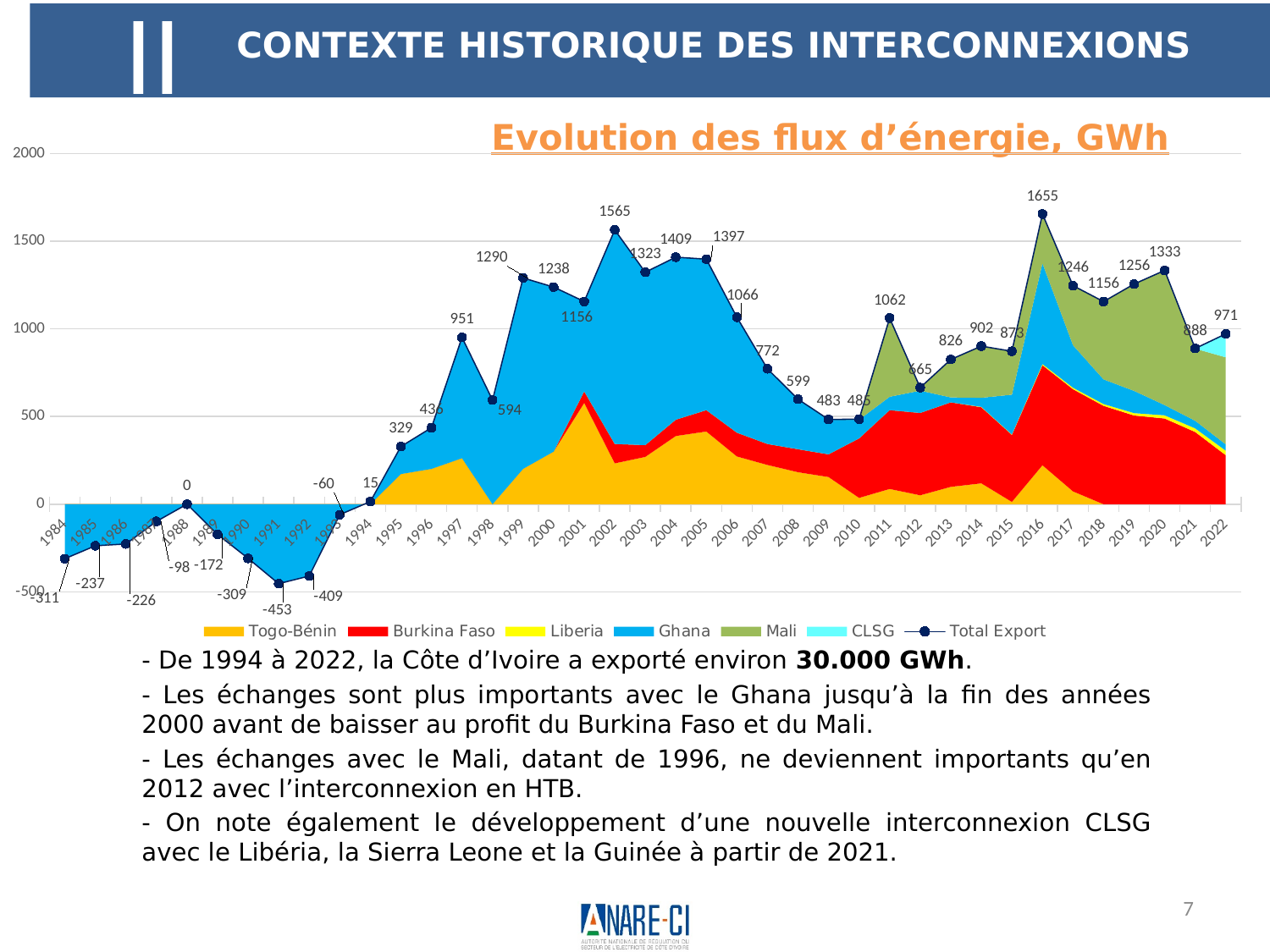

II

CONTEXTE HISTORIQUE DES INTERCONNEXIONS
Evolution des flux d’énergie, GWh

### Chart

| Category | Togo-Bénin | Burkina Faso | Liberia | Ghana | Mali | CLSG | Total Export |
|---|---|---|---|---|---|---|---|
| 1984 | 0.0 | 0.0 | 0.0 | -310.7875 | 0.0 | None | -310.7875 |
| 1985 | 0.0 | 0.0 | 0.0 | -236.881 | 0.0 | None | -236.881 |
| 1986 | 0.0 | 0.0 | 0.0 | -226.48725 | 0.0 | None | -226.48725 |
| 1987 | 0.0 | 0.0 | 0.0 | -97.8395 | 0.0 | None | -97.8395 |
| 1988 | 0.0 | 0.0 | 0.0 | 0.1575 | 0.0 | None | 0.1575 |
| 1989 | 0.0 | 0.0 | 0.0 | -171.84775 | 0.0 | None | -171.84775 |
| 1990 | 0.0 | 0.0 | 0.0 | -308.71425 | 0.0 | None | -308.71425 |
| 1991 | 0.0 | 0.0 | 0.0 | -453.0309 | 0.0 | None | -453.0309 |
| 1992 | 0.0 | 0.0 | 0.0 | -409.27575 | 0.0 | None | -409.27575 |
| 1993 | 0.0 | 0.0 | 0.0 | -59.5165 | 0.0 | None | -59.5165 |
| 1994 | 0.0 | 0.0 | 0.0 | 14.93175 | 0.0 | None | 14.93175 |
| 1995 | 171.91924 | 0.0 | 0.0 | 157.09523000000002 | 0.0 | None | 329.01447 |
| 1996 | 201.33435 | 0.0 | 0.0 | 234.61379000000002 | 0.10758 | None | 436.05572 |
| 1997 | 262.44483 | 0.0 | 0.0 | 688.2833499999999 | 0.66085 | None | 951.3890299999999 |
| 1998 | 0.0 | 0.0 | 0.0 | 592.77935 | 0.99595 | None | 593.7753 |
| 1999 | 201.65649 | 0.0 | 0.0 | 1087.5444 | 1.26084 | None | 1290.46173 |
| 2000 | 299.82502 | 0.0 | 0.0 | 937.2313300000001 | 1.44061 | None | 1238.4969600000002 |
| 2001 | 577.23979 | 66.665 | 0.0 | 510.6984000000001 | 1.63129 | None | 1156.23448 |
| 2002 | 232.88205 | 110.52 | 0.0 | 1219.3358500000002 | 1.79408 | None | 1564.53198 |
| 2003 | 269.7724 | 67.12 | 0.0 | 988.0620999999999 | -1.95684 | None | 1322.99766 |
| 2004 | 388.86103 | 93.182 | 0.0 | 925.3952300000001 | 1.5565 | None | 1408.99476 |
| 2005 | 414.63126 | 121.947 | 0.0 | 858.91998 | 1.89664 | None | 1397.3948799999998 |
| 2006 | 272.38346 | 135.642 | 0.0 | 656.44269 | 1.99325 | None | 1066.4614 |
| 2007 | 223.85288 | 119.611 | 0.0 | 426.70616999999993 | 2.318 | None | 772.4880499999999 |
| 2008 | 182.66699 | 130.87 | 0.0 | 282.66962 | 2.748 | None | 598.95461 |
| 2009 | 154.87473 | 129.816 | 0.0 | 195.69305000000003 | 3.0395 | None | 483.42328 |
| 2010 | 36.0 | 339.5 | 0.0 | 106.4 | 3.04 | None | 484.94 |
| 2011 | 87.0 | 449.5 | 0.0 | 76.1 | 449.0 | None | 1061.6 |
| 2012 | 51.0 | 469.4 | 0.0 | 127.5 | 17.1 | None | 665.0 |
| 2013 | 99.0 | 481.8 | 0.029 | 28.0 | 216.8 | None | 825.629 |
| 2014 | 119.0 | 434.0 | 1.834 | 52.0 | 295.0 | None | 901.834 |
| 2015 | 13.0 | 382.3 | 2.101 | 227.1 | 248.0 | None | 872.5010000000001 |
| 2016 | 222.1 | 570.8 | 6.5 | 574.5 | 281.0 | None | 1654.8999999999999 |
| 2017 | 73.0 | 583.2 | 8.5 | 242.2 | 339.5 | None | 1246.4 |
| 2018 | 0.0 | 561.055 | 10.2 | 140.8 | 443.5 | None | 1155.555 |
| 2019 | 0.0 | 506.0 | 13.3 | 127.2 | 609.1 | None | 1255.6000000000001 |
| 2020 | 0.0 | 488.9 | 18.0 | 58.2 | 768.3 | None | 1333.4 |
| 2021 | 0.0 | 411.8 | 20.7 | 43.3 | 411.3 | 1.37 | 888.4700000000001 |
| 2022 | 0.0 | 279.8 | 25.7 | 35.7 | 496.7 | 133.56 | 971.46 |
- De 1994 à 2022, la Côte d’Ivoire a exporté environ 30.000 GWh.
- Les échanges sont plus importants avec le Ghana jusqu’à la fin des années 2000 avant de baisser au profit du Burkina Faso et du Mali.
- Les échanges avec le Mali, datant de 1996, ne deviennent importants qu’en 2012 avec l’interconnexion en HTB.
- On note également le développement d’une nouvelle interconnexion CLSG avec le Libéria, la Sierra Leone et la Guinée à partir de 2021.
7